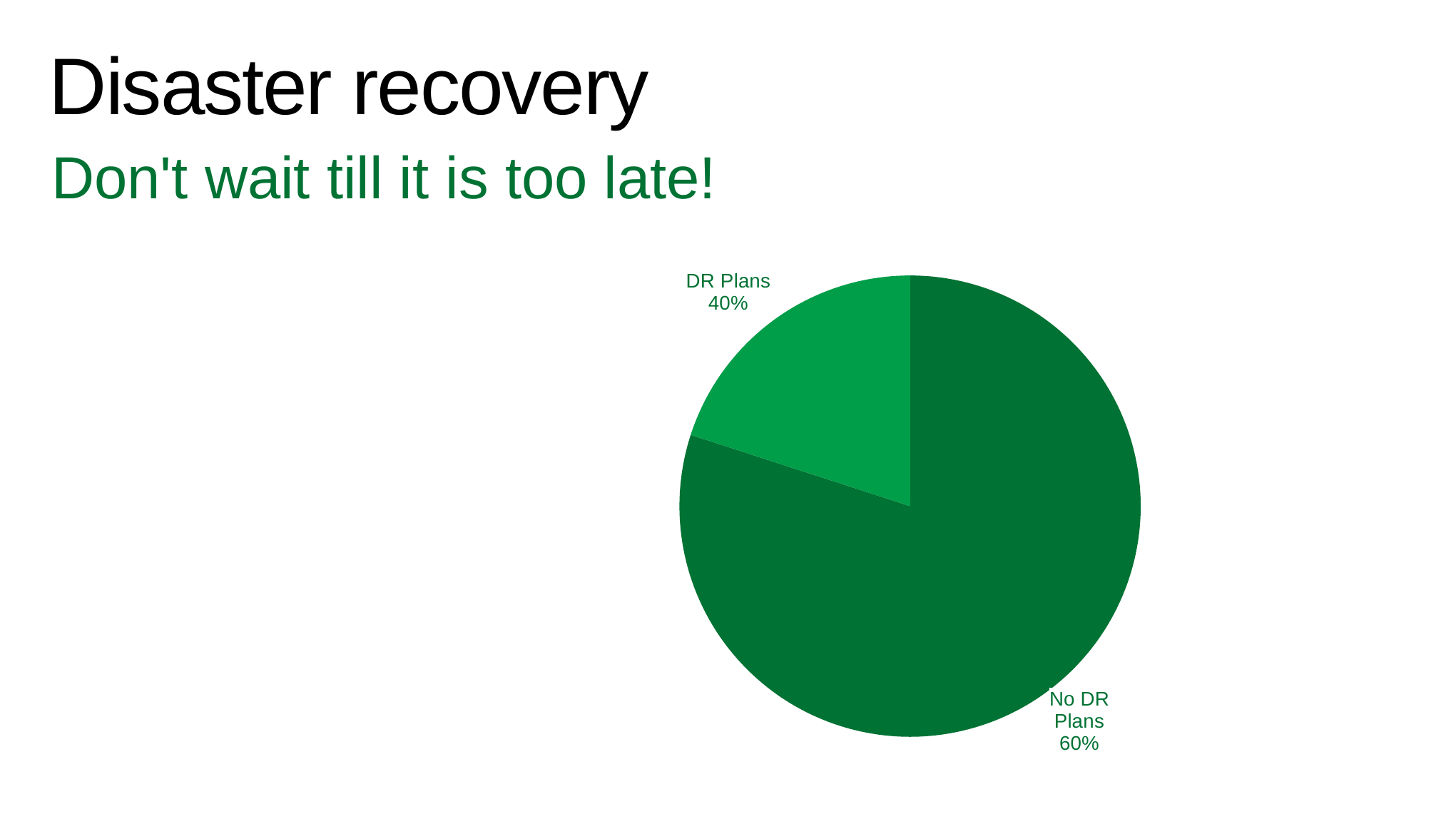

# Disaster recovery
Don't wait till it is too late!

### Chart

| Category | Customers |
|---|---|
| Separate | 0.8 |
| Integrate | 0.2 |